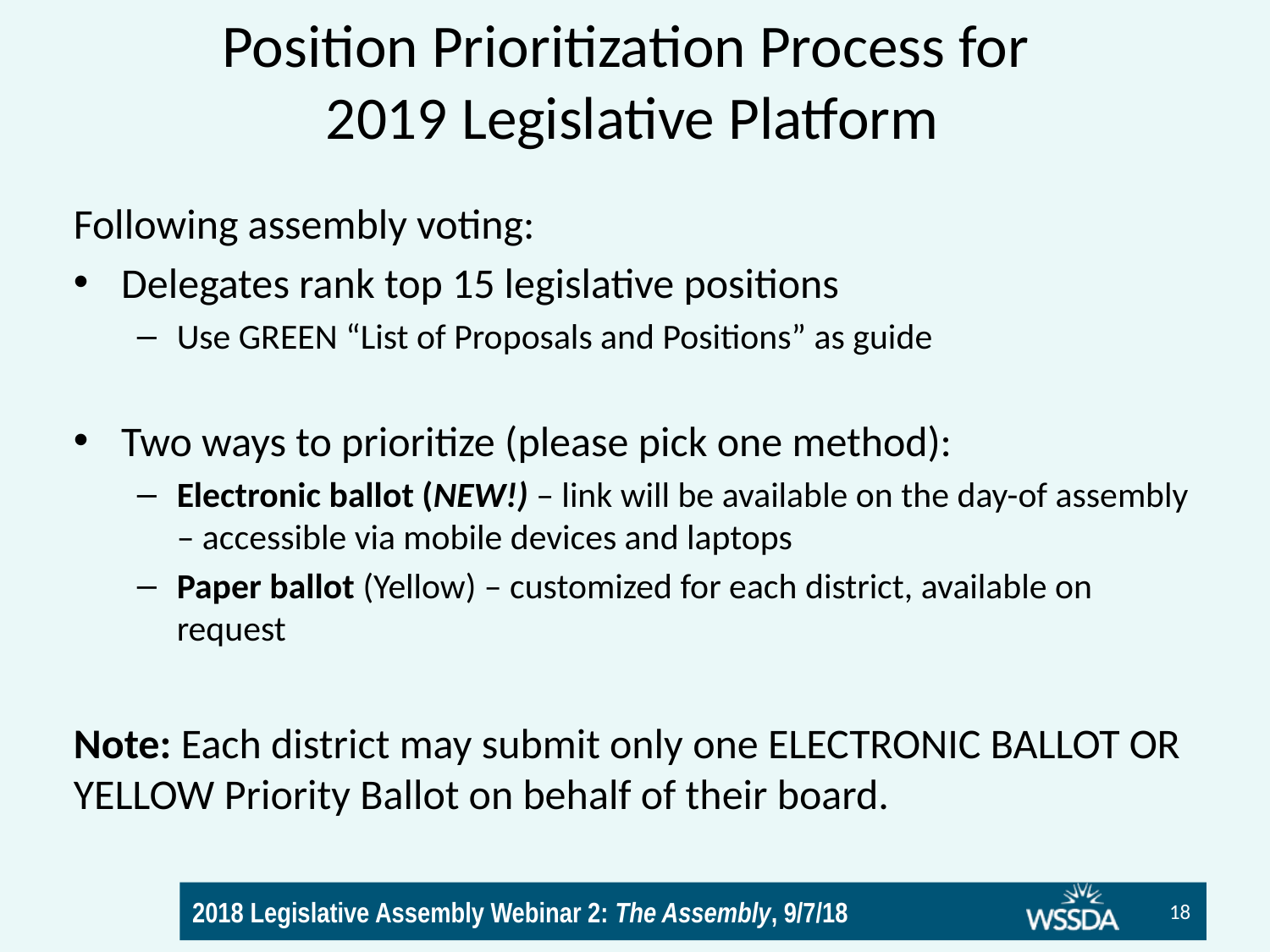

# Position Prioritization Process for 2019 Legislative Platform
Following assembly voting:
Delegates rank top 15 legislative positions
Use GREEN “List of Proposals and Positions” as guide

Two ways to prioritize (please pick one method):
Electronic ballot (NEW!) – link will be available on the day-of assembly – accessible via mobile devices and laptops
Paper ballot (Yellow) – customized for each district, available on request

Note: Each district may submit only one ELECTRONIC BALLOT OR YELLOW Priority Ballot on behalf of their board.
18